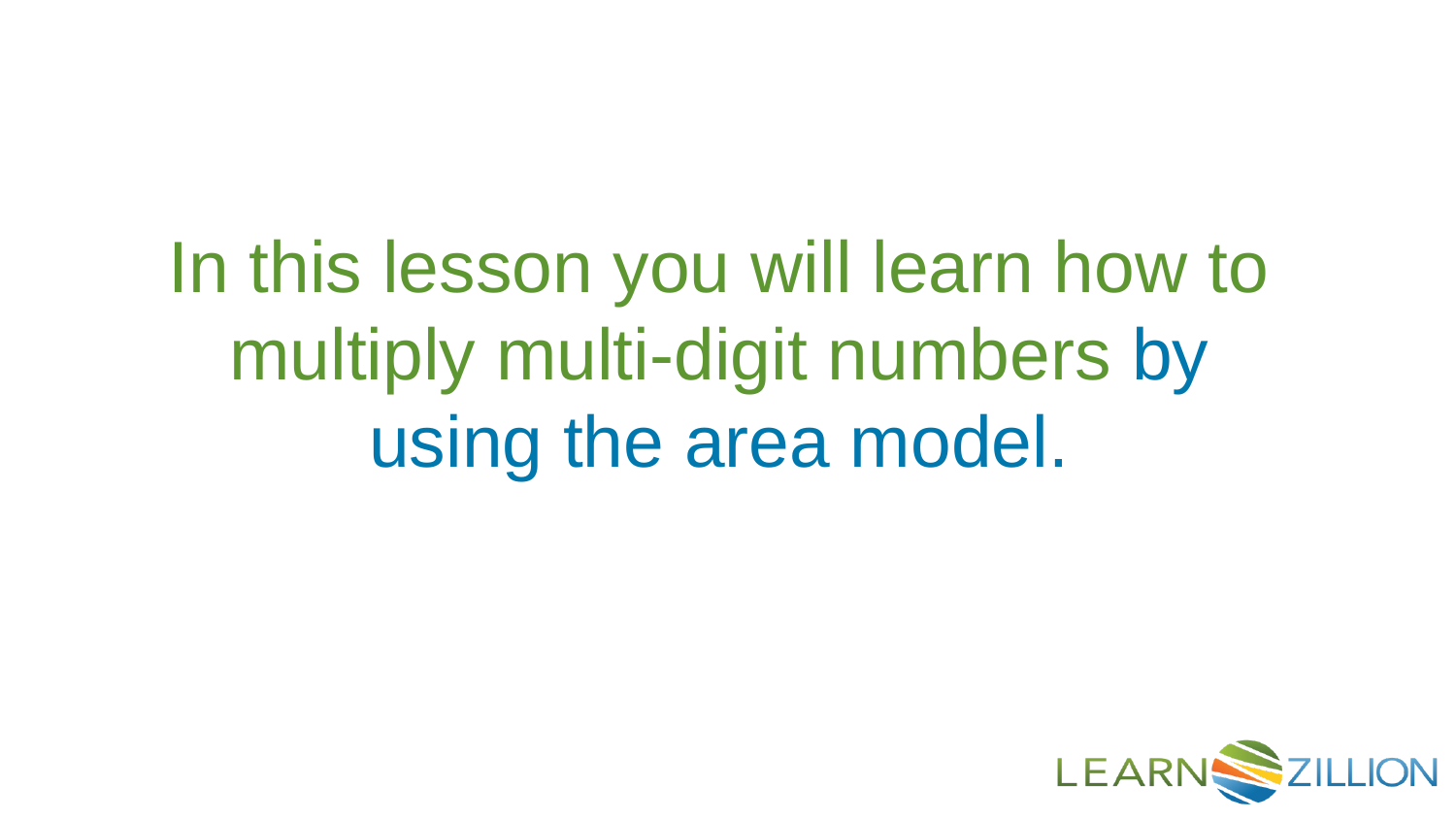

In this lesson you will learn how to multiply multi-digit numbers by using the area model.